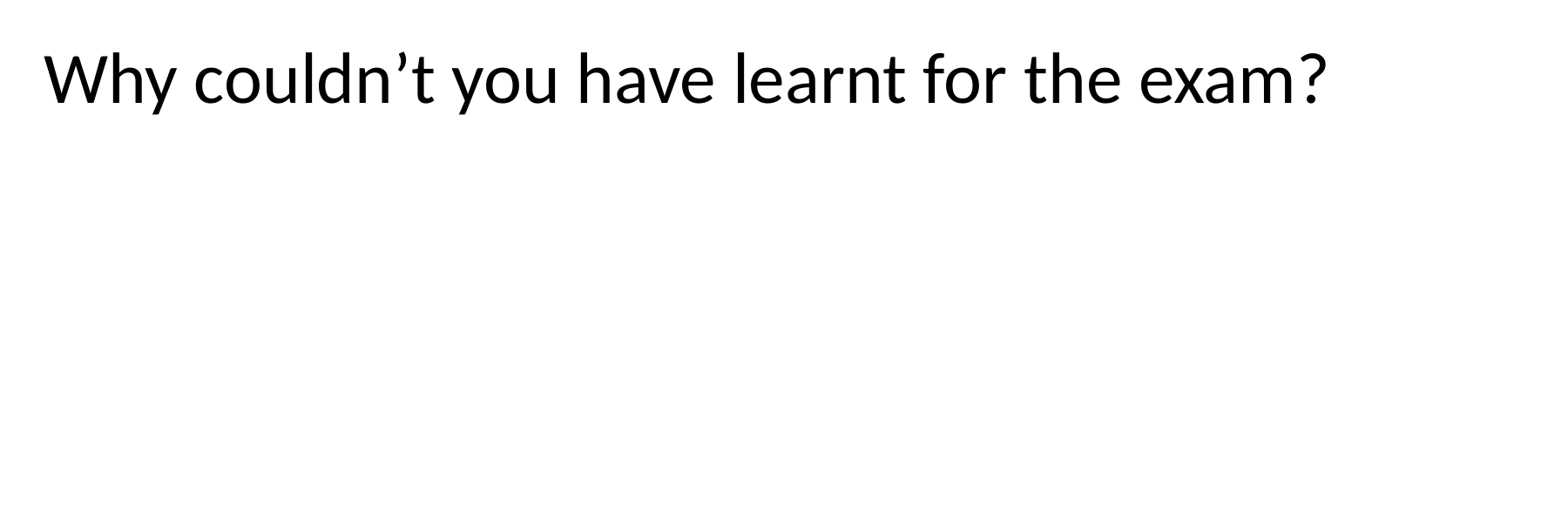

Why couldn’t you have learnt for the exam?